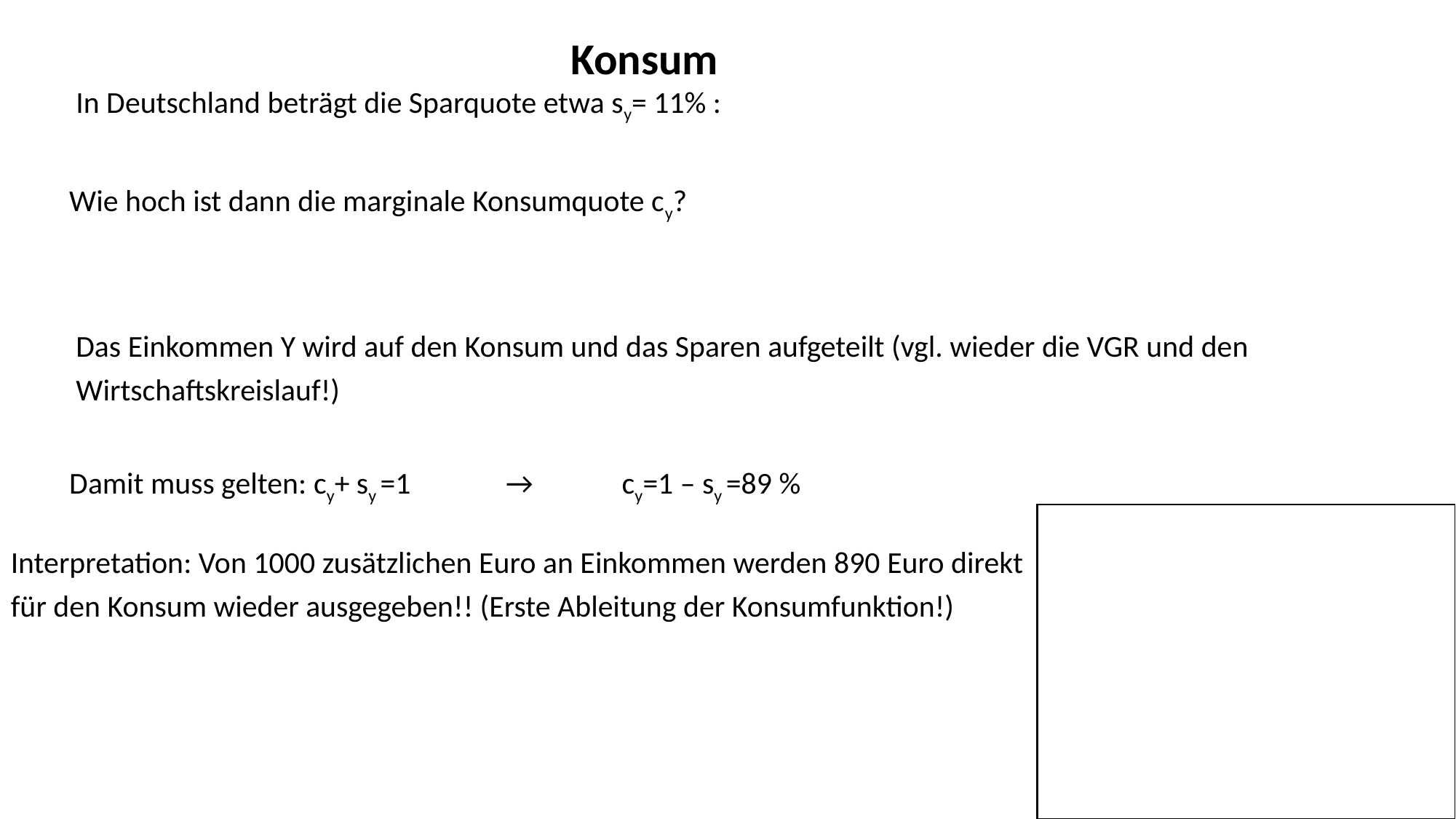

Konsum
In Deutschland beträgt die Sparquote etwa sy= 11% :
Wie hoch ist dann die marginale Konsumquote cy?
Das Einkommen Y wird auf den Konsum und das Sparen aufgeteilt (vgl. wieder die VGR und den Wirtschaftskreislauf!)
Damit muss gelten: cy+ sy =1	→	 cy=1 – sy =89 %

Interpretation: Von 1000 zusätzlichen Euro an Einkommen werden 890 Euro direkt für den Konsum wieder ausgegeben!! (Erste Ableitung der Konsumfunktion!)